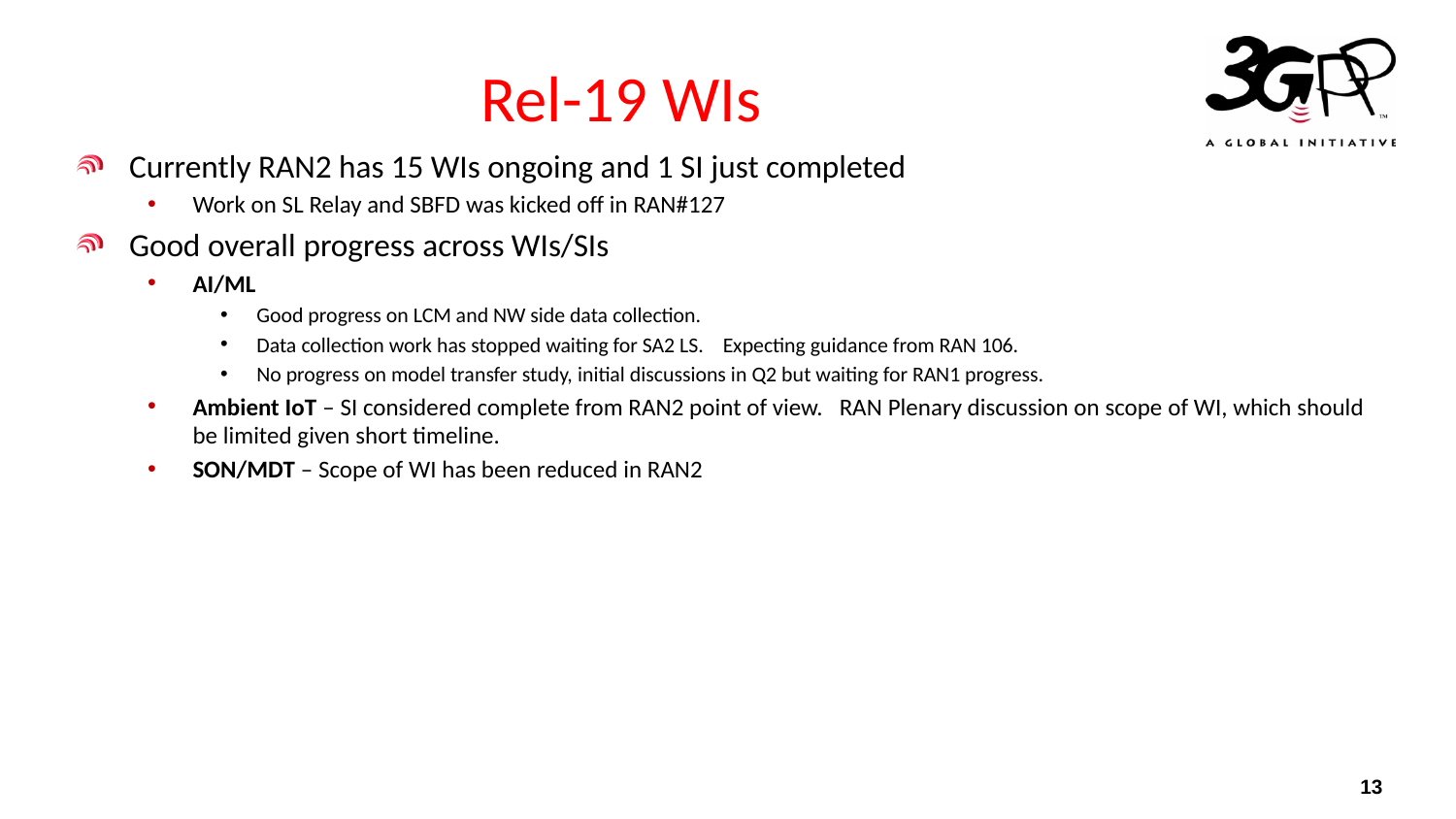

# Rel-19 WIs
Currently RAN2 has 15 WIs ongoing and 1 SI just completed
Work on SL Relay and SBFD was kicked off in RAN#127
Good overall progress across WIs/SIs
AI/ML
Good progress on LCM and NW side data collection.
Data collection work has stopped waiting for SA2 LS.    Expecting guidance from RAN 106.
No progress on model transfer study, initial discussions in Q2 but waiting for RAN1 progress.
Ambient IoT – SI considered complete from RAN2 point of view.   RAN Plenary discussion on scope of WI, which should be limited given short timeline.
SON/MDT – Scope of WI has been reduced in RAN2